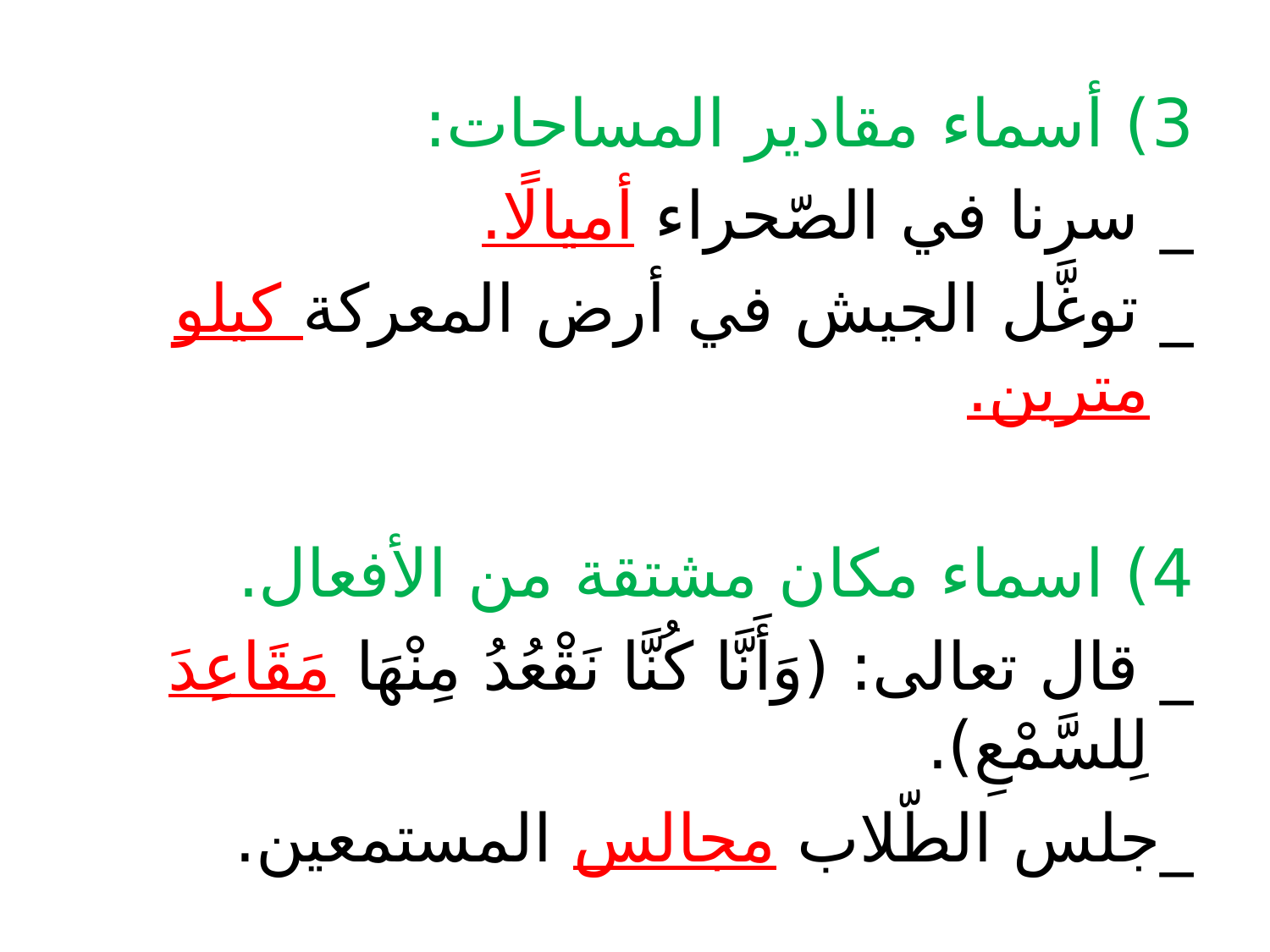

3) أسماء مقادير المساحات:
_ سرنا في الصّحراء أميالًا.
_ توغَّل الجيش في أرض المعركة كيلو مترين.

4) اسماء مكان مشتقة من الأفعال.
_ قال تعالى: (وَأَنَّا كُنَّا نَقْعُدُ مِنْهَا مَقَاعِدَ لِلسَّمْعِ).
_جلس الطّلاب مجالس المستمعين.